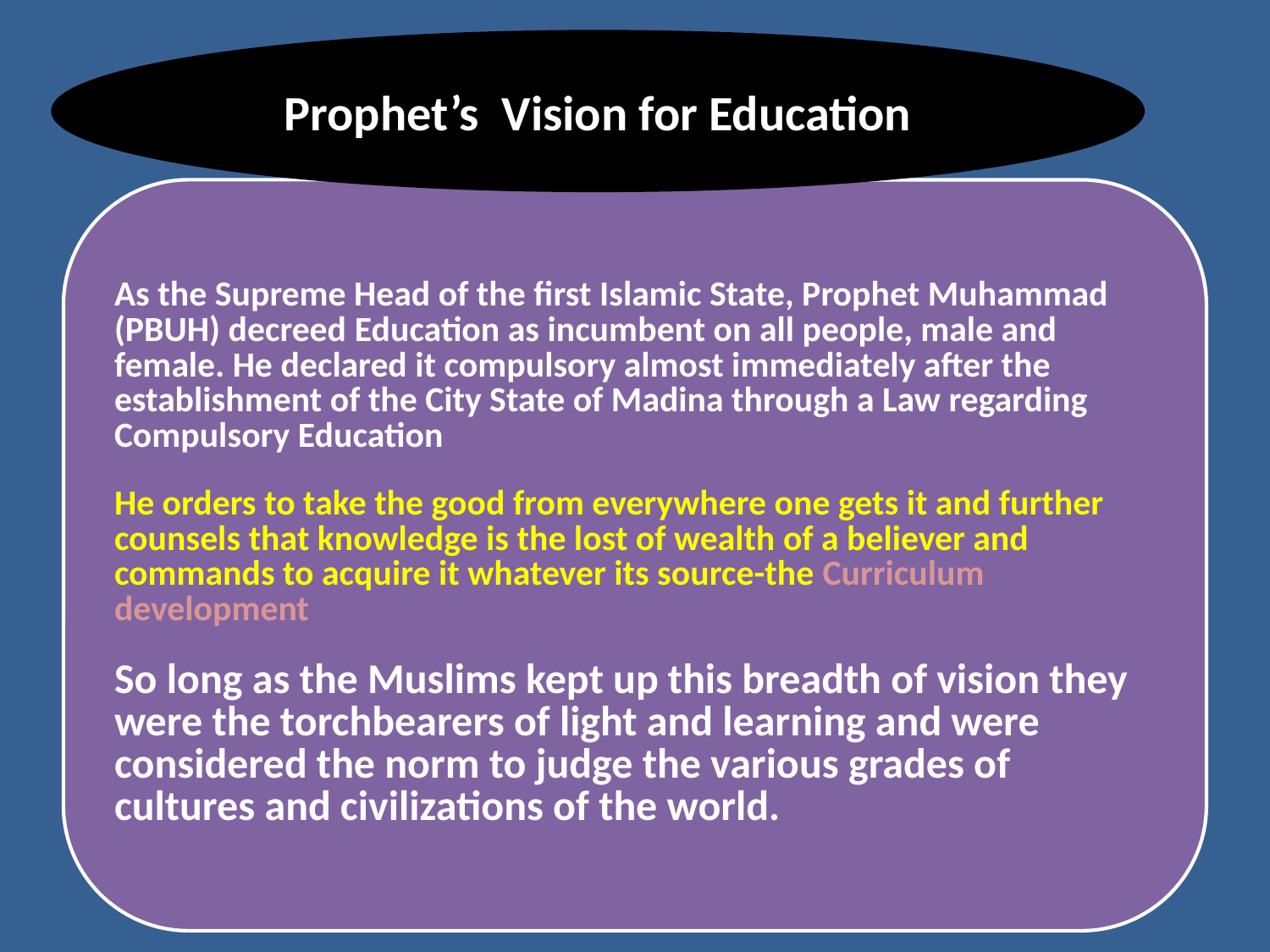

Prophet’s  Vision for Education
#
As the Supreme Head of the first Islamic State, Prophet Muhammad (PBUH) decreed Education as incumbent on all people, male and female. He declared it compulsory almost immediately after the establishment of the City State of Madina through a Law regarding Compulsory Education
He orders to take the good from everywhere one gets it and further counsels that knowledge is the lost of wealth of a believer and commands to acquire it whatever its source-the Curriculum development
So long as the Muslims kept up this breadth of vision they were the torchbearers of light and learning and were considered the norm to judge the various grades of cultures and civilizations of the world.